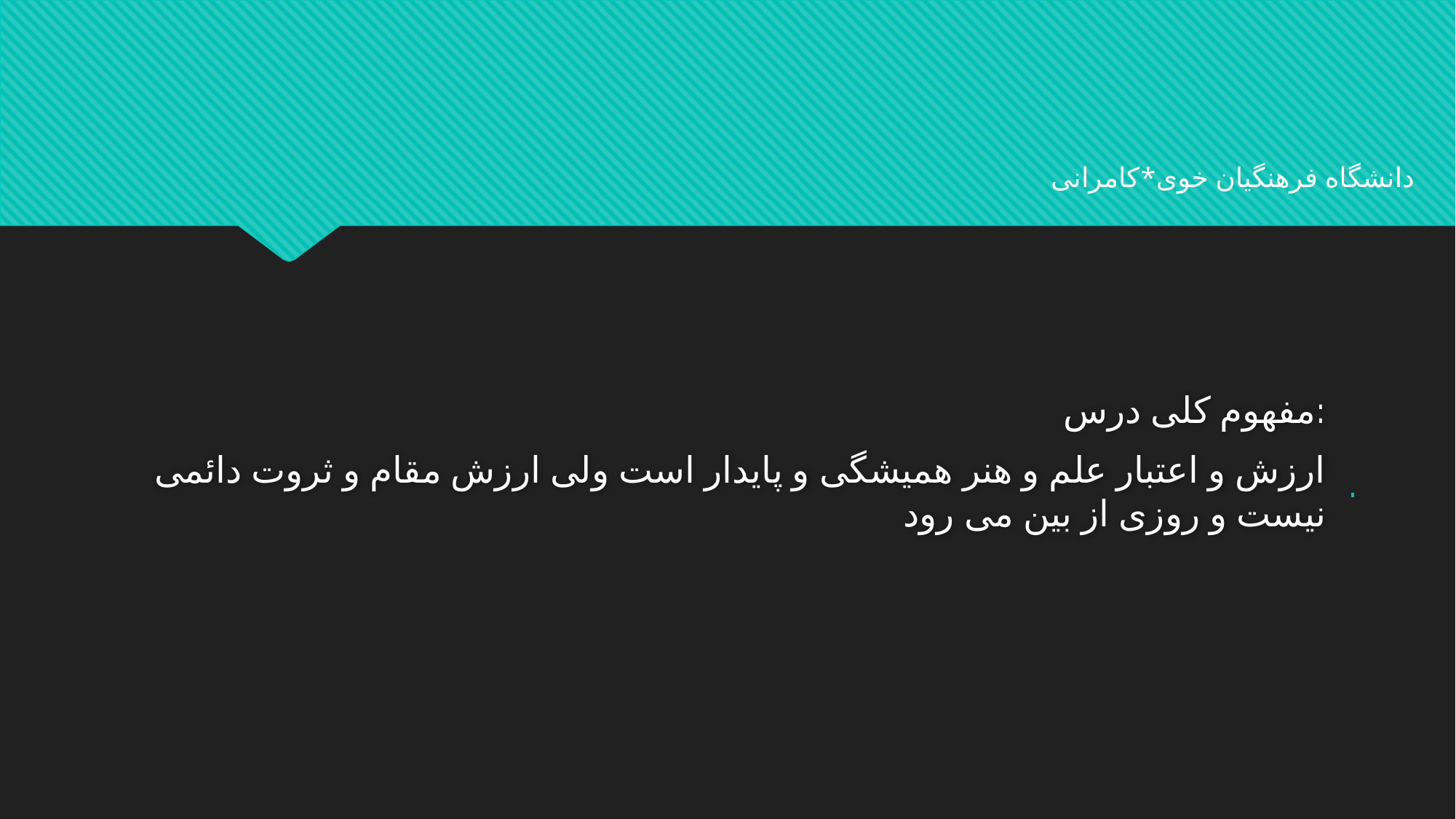

#
دانشگاه فرهنگیان خوی*کامرانی
.
مفهوم کلی درس:
ارزش و اعتبار علم و هنر همیشگی و پایدار است ولی ارزش مقام و ثروت دائمی نیست و روزی از بین می رود